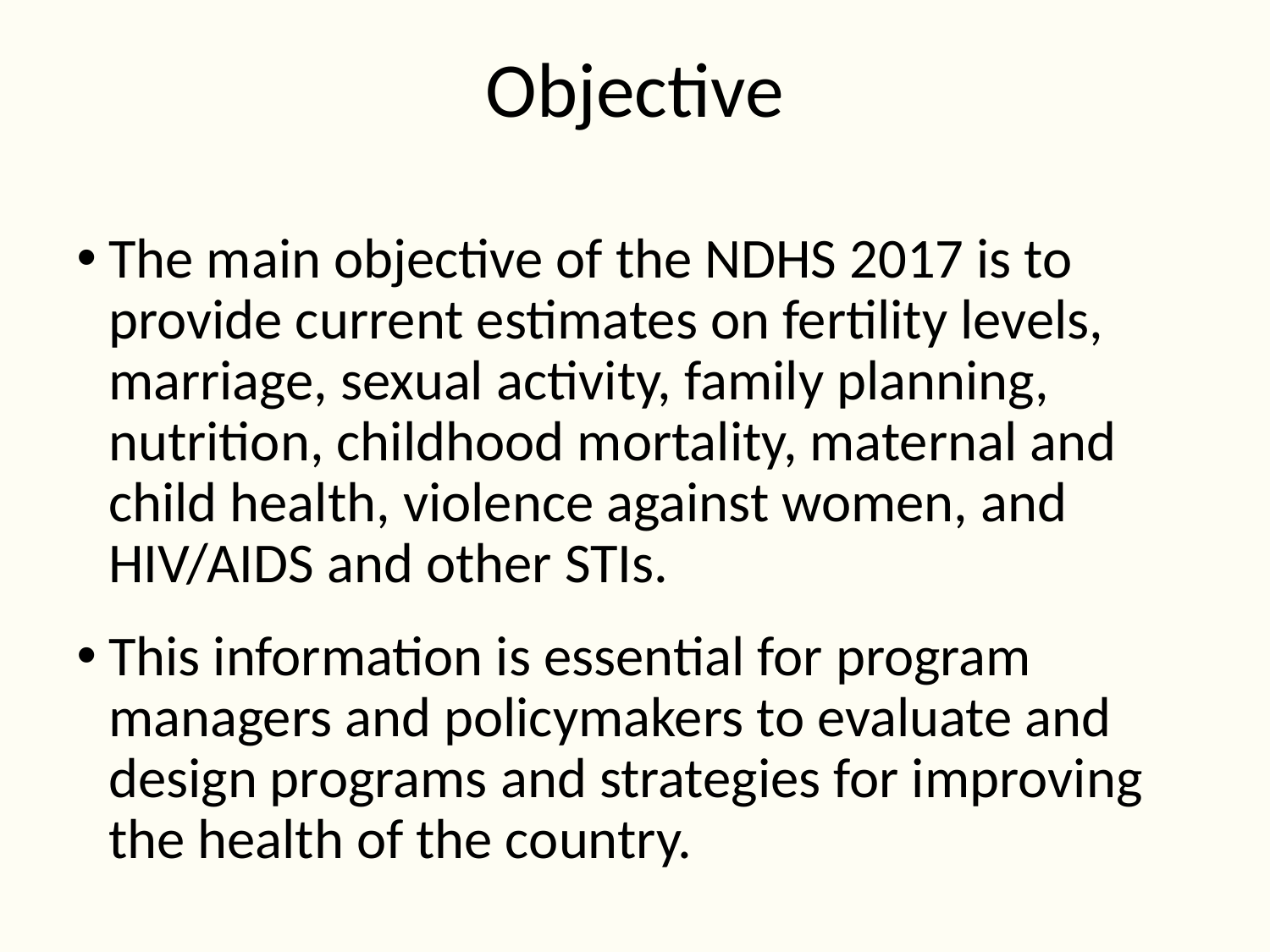

# Objective
The main objective of the NDHS 2017 is to provide current estimates on fertility levels, marriage, sexual activity, family planning, nutrition, childhood mortality, maternal and child health, violence against women, and HIV/AIDS and other STIs.
This information is essential for program managers and policymakers to evaluate and design programs and strategies for improving the health of the country.